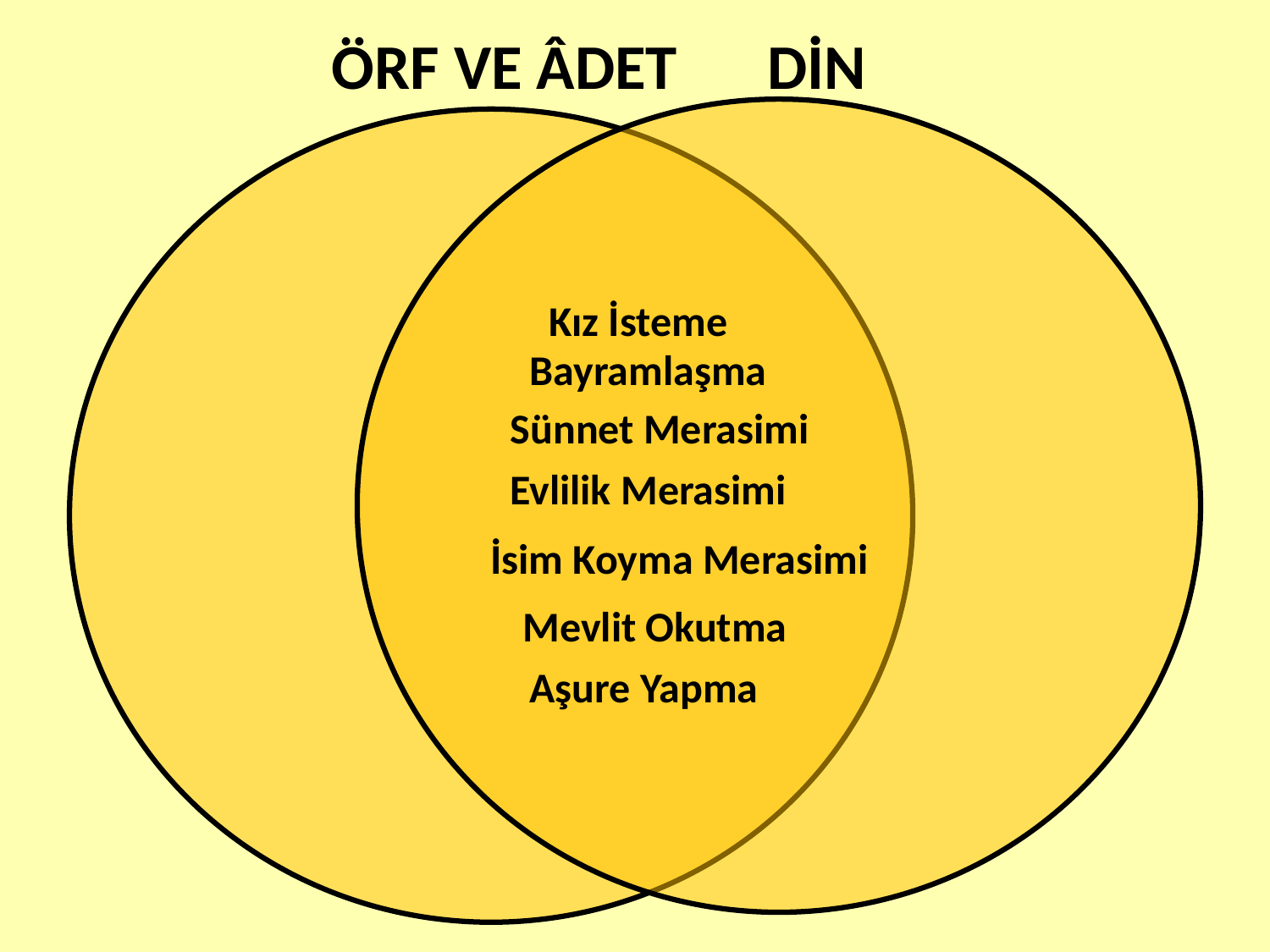

ÖRF VE ÂDET
DİN

Kız İsteme
Bayramlaşma
Sünnet Merasimi
Evlilik Merasimi
İsim Koyma Merasimi
Mevlit Okutma
Aşure Yapma